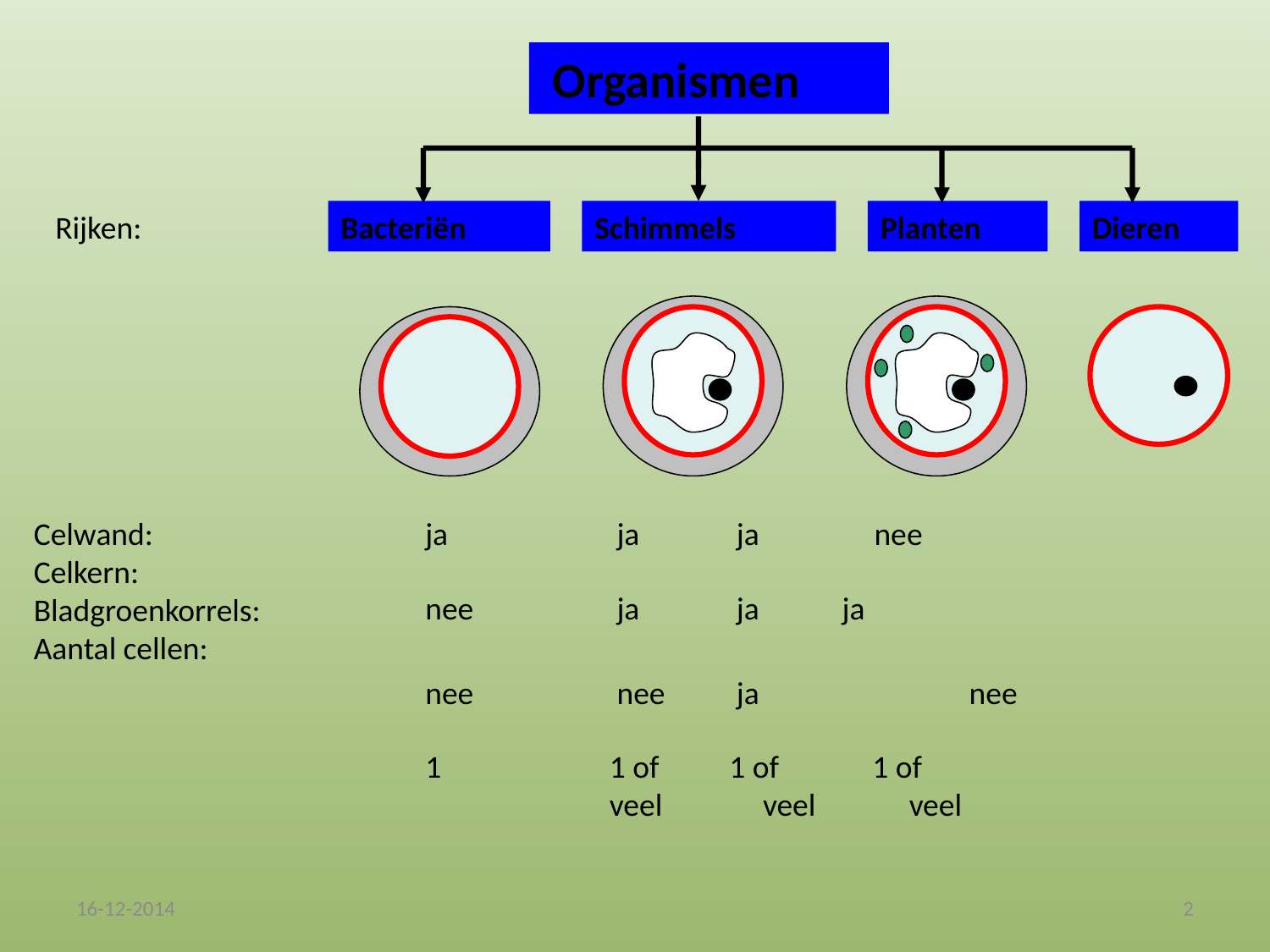

Organismen

Rijken:
Bacteriën
Schimmels
Planten
Dieren

Celwand:
Celkern:
Bladgroenkorrels:
Aantal cellen:
ja	         ja	        ja                nee
nee	         ja 	        ja    	     ja
nee	         nee	        ja		     nee
1 	        1 of 	       1 of             1 of
	        veel              veel             veel
16-12-2014
2